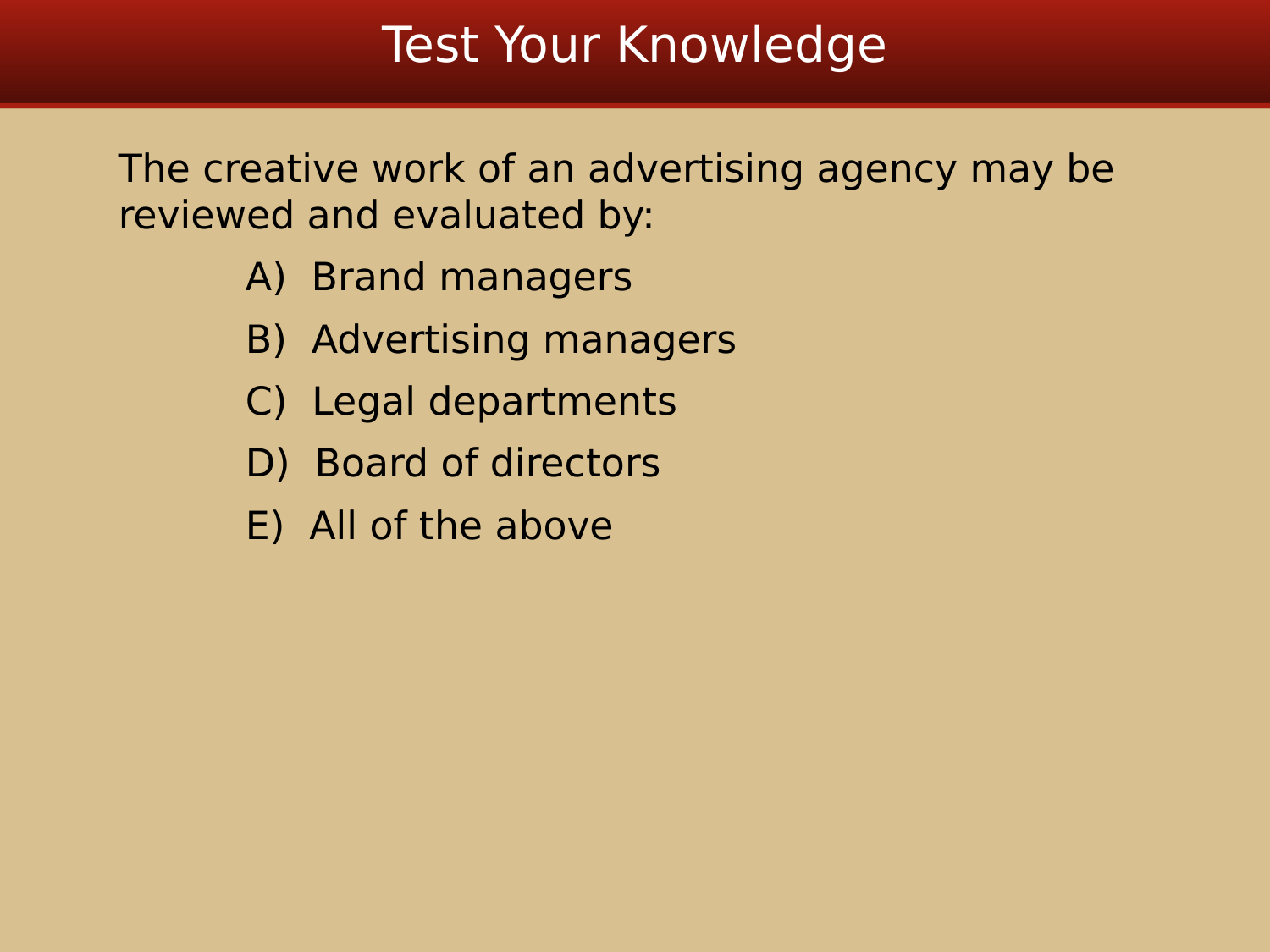

# Test Your Knowledge

The creative work of an advertising agency may be reviewed and evaluated by:
	A)  Brand managers
	B)  Advertising managers
	C)  Legal departments
	D)  Board of directors
	E)  All of the above